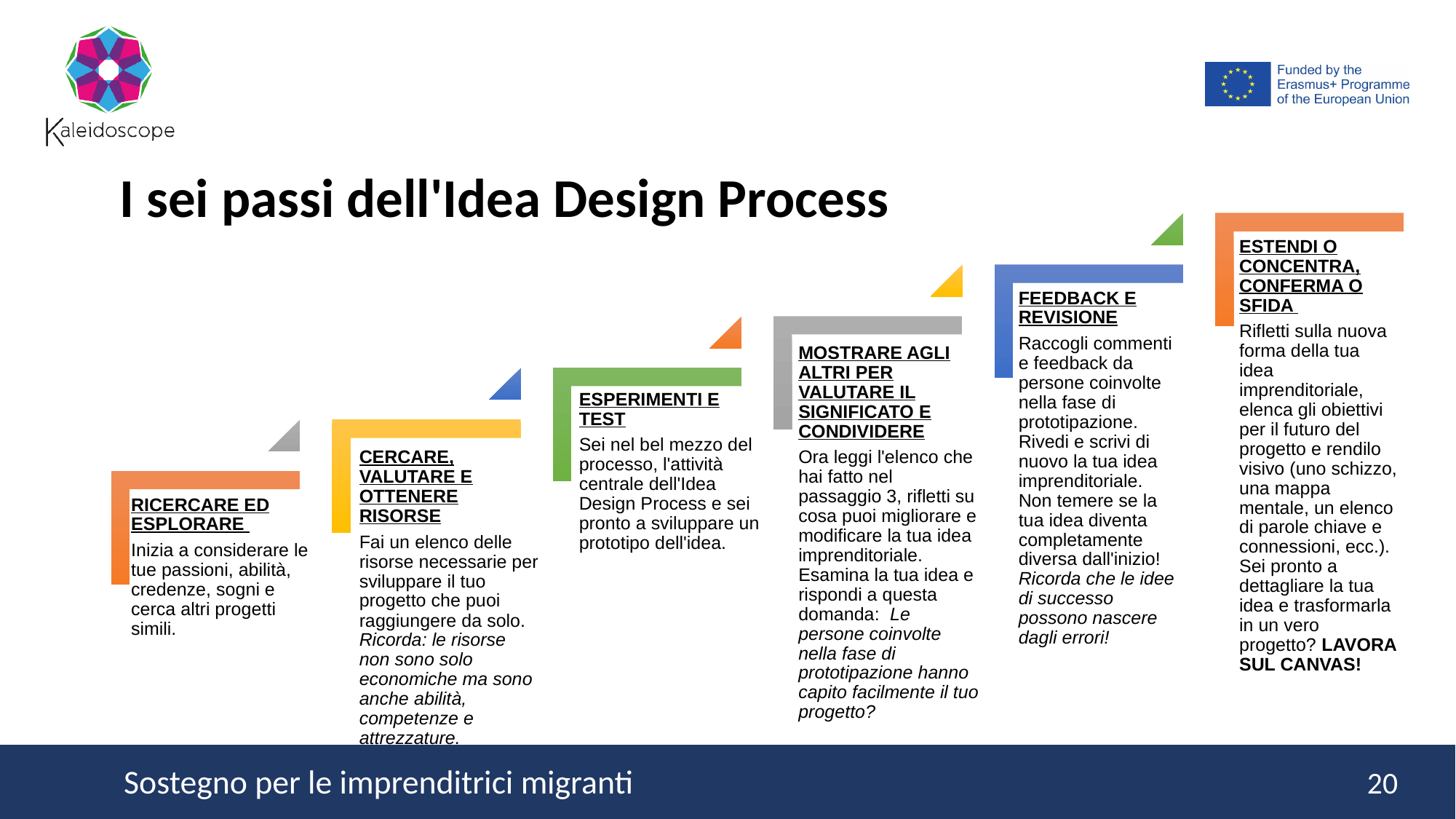

I sei passi dell'Idea Design Process
RICERCARE ED ESPLORARE
Inizia a considerare le tue passioni, abilità, credenze, sogni e cerca altri progetti simili.
CERCARE, VALUTARE E OTTENERE RISORSE
Fai un elenco delle risorse necessarie per sviluppare il tuo progetto che puoi raggiungere da solo.  Ricorda: le risorse non sono solo economiche ma sono anche abilità, competenze e attrezzature.
ESPERIMENTI E TEST
Sei nel bel mezzo del processo, l'attività centrale dell'Idea Design Process e sei pronto a sviluppare un prototipo dell'idea.
MOSTRARE AGLI ALTRI PER VALUTARE IL SIGNIFICATO E CONDIVIDERE
Ora leggi l'elenco che hai fatto nel passaggio 3, rifletti su cosa puoi migliorare e modificare la tua idea imprenditoriale.  Esamina la tua idea e rispondi a questa domanda:  Le persone coinvolte nella fase di prototipazione hanno capito facilmente il tuo progetto?
FEEDBACK E REVISIONE
Raccogli commenti e feedback da persone coinvolte nella fase di prototipazione.  Rivedi e scrivi di nuovo la tua idea imprenditoriale.  Non temere se la tua idea diventa completamente diversa dall'inizio!  Ricorda che le idee di successo possono nascere dagli errori!
ESTENDI O CONCENTRA, CONFERMA O SFIDA
Rifletti sulla nuova forma della tua idea imprenditoriale, elenca gli obiettivi per il futuro del progetto e rendilo visivo (uno schizzo, una mappa mentale, un elenco di parole chiave e connessioni, ecc.).  Sei pronto a dettagliare la tua idea e trasformarla in un vero progetto? LAVORA SUL CANVAS!

20